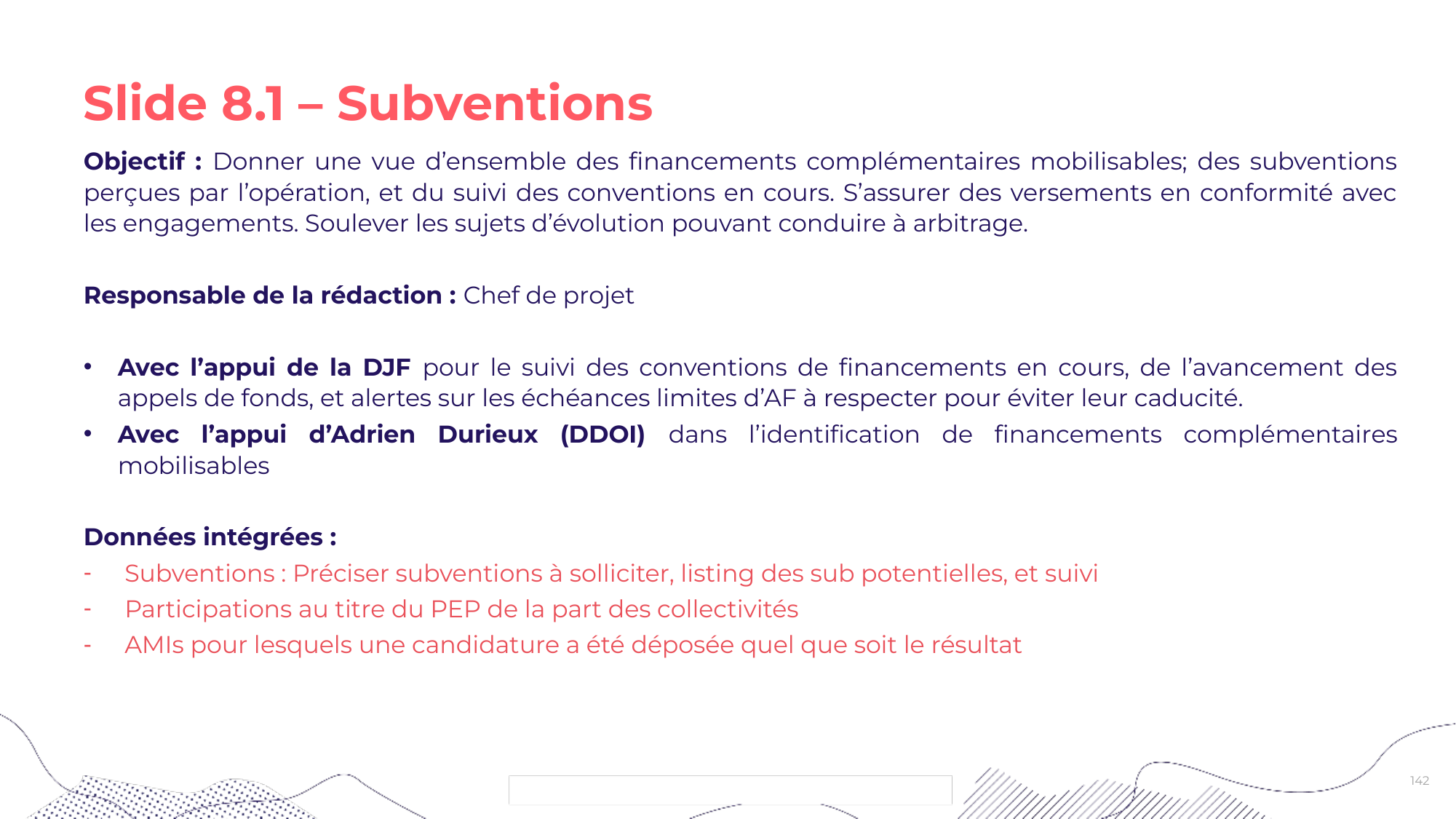

# Slide 8.1 – Subventions
Objectif : Donner une vue d’ensemble des financements complémentaires mobilisables; des subventions perçues par l’opération, et du suivi des conventions en cours. S’assurer des versements en conformité avec les engagements. Soulever les sujets d’évolution pouvant conduire à arbitrage.

Responsable de la rédaction : Chef de projet

Avec l’appui de la DJF pour le suivi des conventions de financements en cours, de l’avancement des appels de fonds, et alertes sur les échéances limites d’AF à respecter pour éviter leur caducité.
Avec l’appui d’Adrien Durieux (DDOI) dans l’identification de financements complémentaires mobilisables

Données intégrées :
Subventions : Préciser subventions à solliciter, listing des sub potentielles, et suivi
Participations au titre du PEP de la part des collectivités
AMIs pour lesquels une candidature a été déposée quel que soit le résultat

142